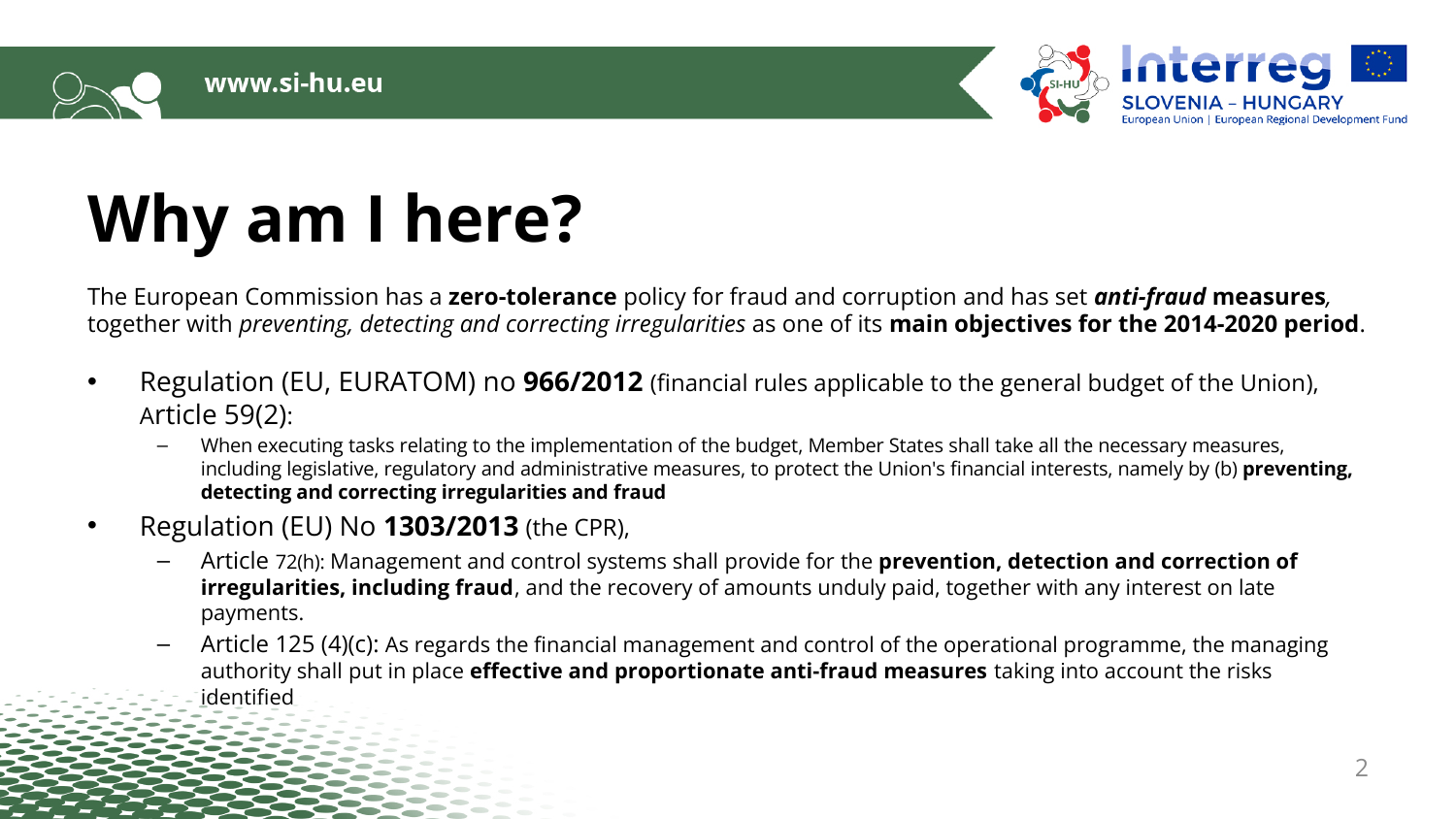

# Why am I here?
The European Commission has a zero-tolerance policy for fraud and corruption and has set anti-fraud measures, together with preventing, detecting and correcting irregularities as one of its main objectives for the 2014-2020 period.

Regulation (EU, EURATOM) no 966/2012 (financial rules applicable to the general budget of the Union), Article 59(2):
When executing tasks relating to the implementation of the budget, Member States shall take all the necessary measures, including legislative, regulatory and administrative measures, to protect the Union's financial interests, namely by (b) preventing, detecting and correcting irregularities and fraud
Regulation (EU) No 1303/2013 (the CPR),
Article 72(h): Management and control systems shall provide for the prevention, detection and correction of irregularities, including fraud, and the recovery of amounts unduly paid, together with any interest on late payments.
Article 125 (4)(c): As regards the financial management and control of the operational programme, the managing authority shall put in place effective and proportionate anti-fraud measures taking into account the risks identified

2